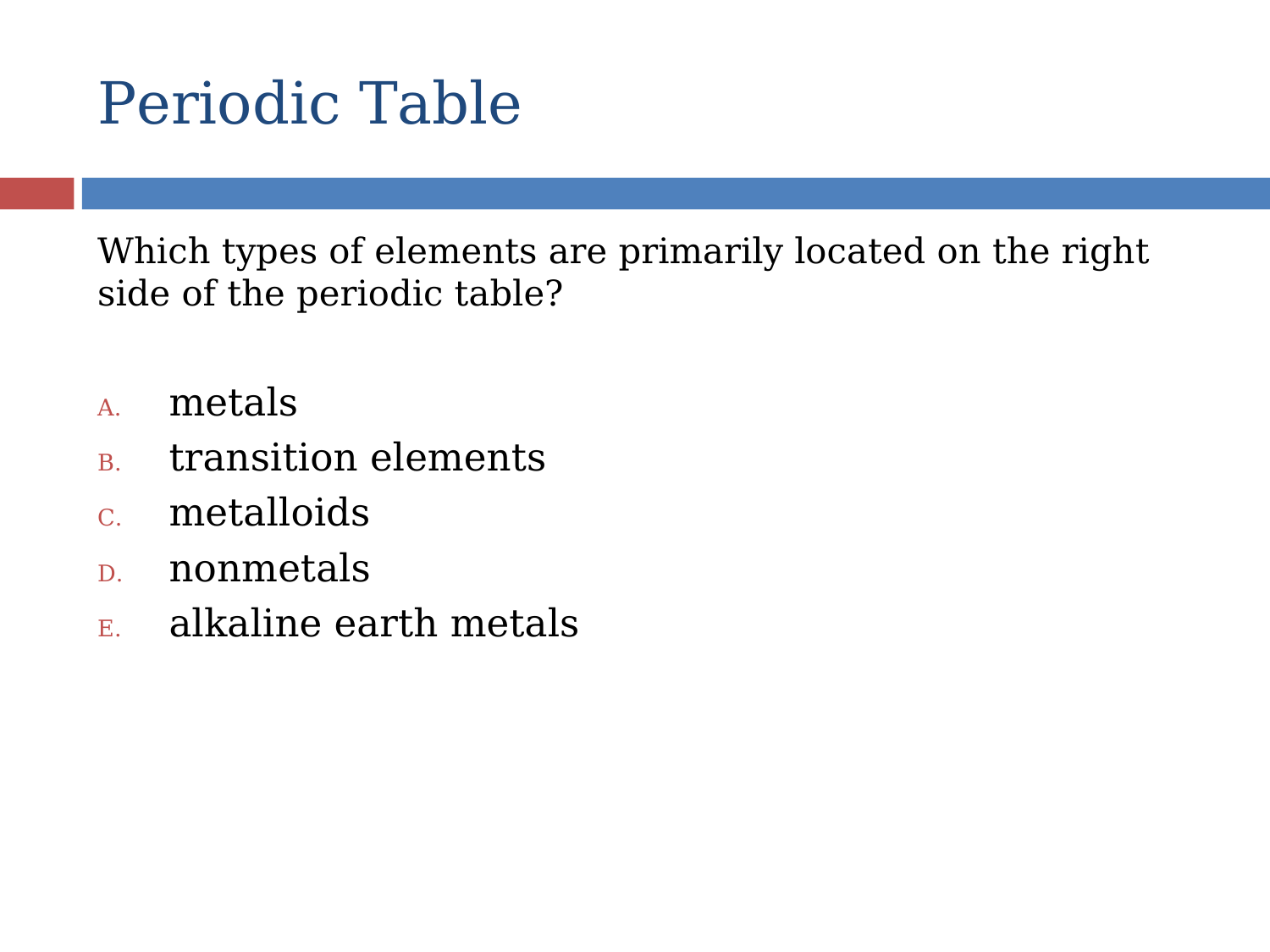

# Periodic Table
Which types of elements are primarily located on the right side of the periodic table?

metals
transition elements
metalloids
nonmetals
alkaline earth metals